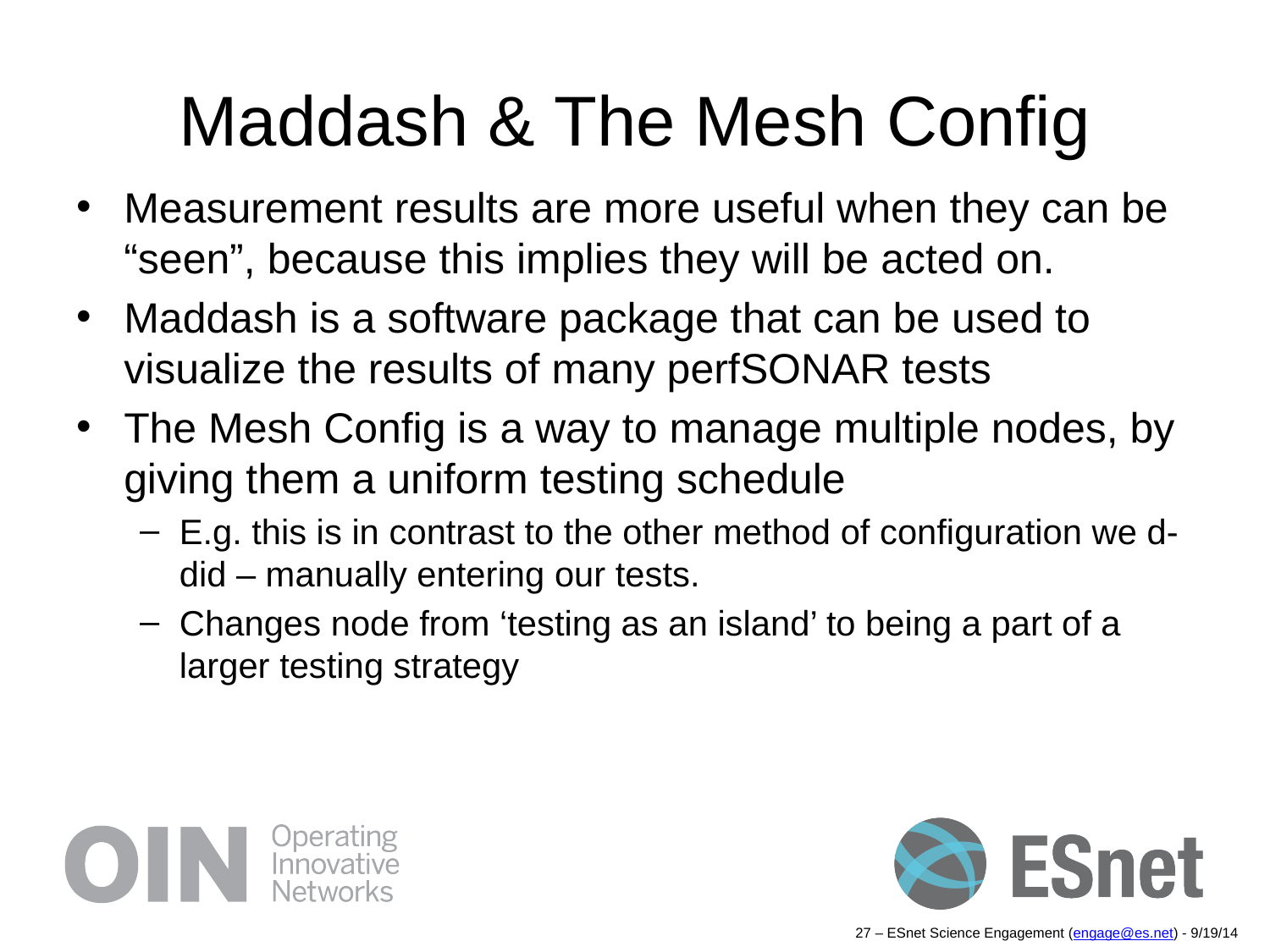

# Maddash & The Mesh Config
Measurement results are more useful when they can be “seen”, because this implies they will be acted on.
Maddash is a software package that can be used to visualize the results of many perfSONAR tests
The Mesh Config is a way to manage multiple nodes, by giving them a uniform testing schedule
E.g. this is in contrast to the other method of configuration we d-did – manually entering our tests.
Changes node from ‘testing as an island’ to being a part of a larger testing strategy
27 – ESnet Science Engagement (engage@es.net) - 9/19/14